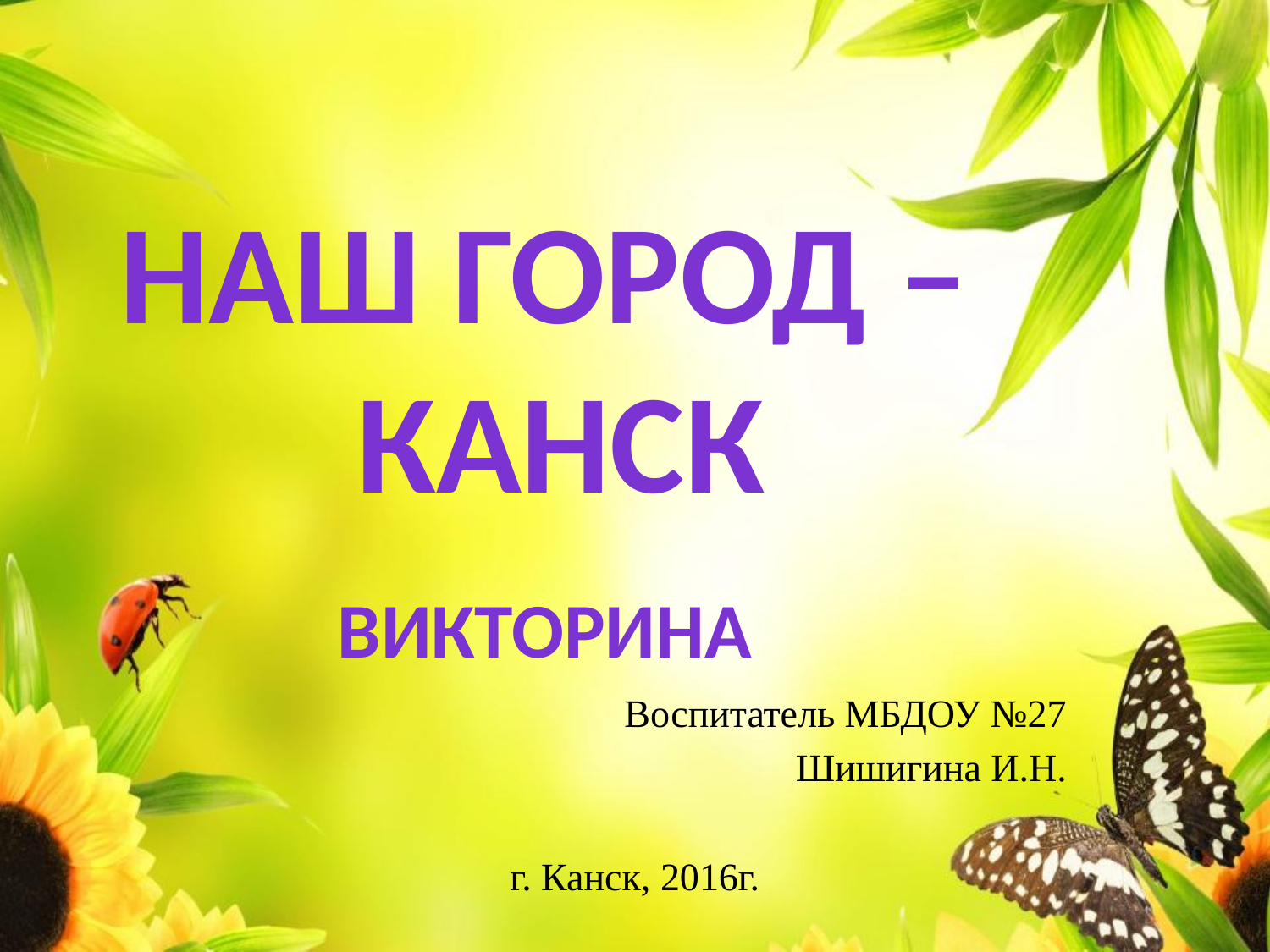

Наш город –
 Канск

Викторина

Воспитатель МБДОУ №27
Шишигина И.Н.

г. Канск, 2016г.